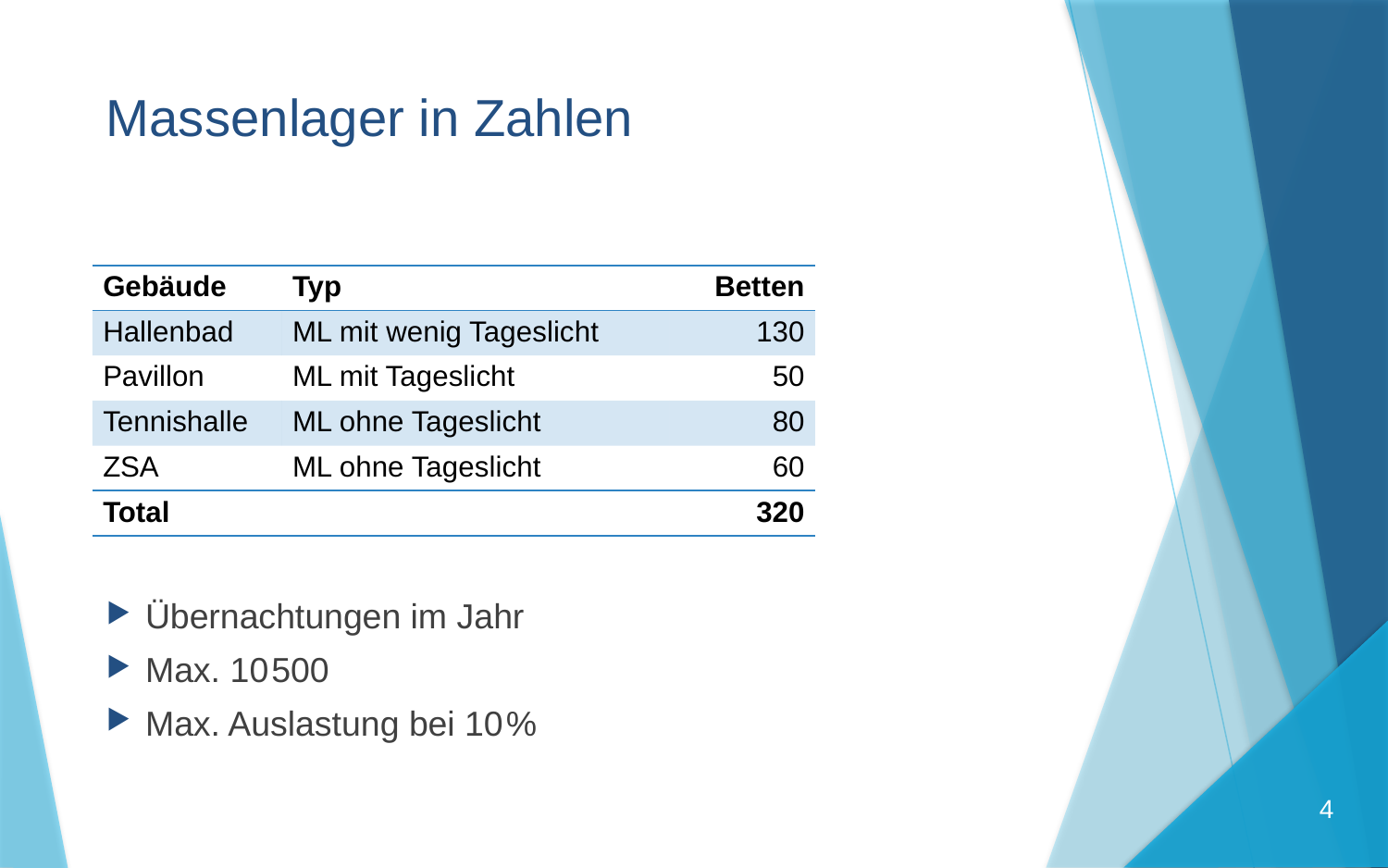

# Massenlager in Zahlen
| Gebäude | Typ | Betten |
| --- | --- | --- |
| Hallenbad | ML mit wenig Tageslicht | 130 |
| Pavillon | ML mit Tageslicht | 50 |
| Tennishalle | ML ohne Tageslicht | 80 |
| ZSA | ML ohne Tageslicht | 60 |
| Total |  | 320 |
Übernachtungen im Jahr
Max. 10 500
Max. Auslastung bei 10 %
4